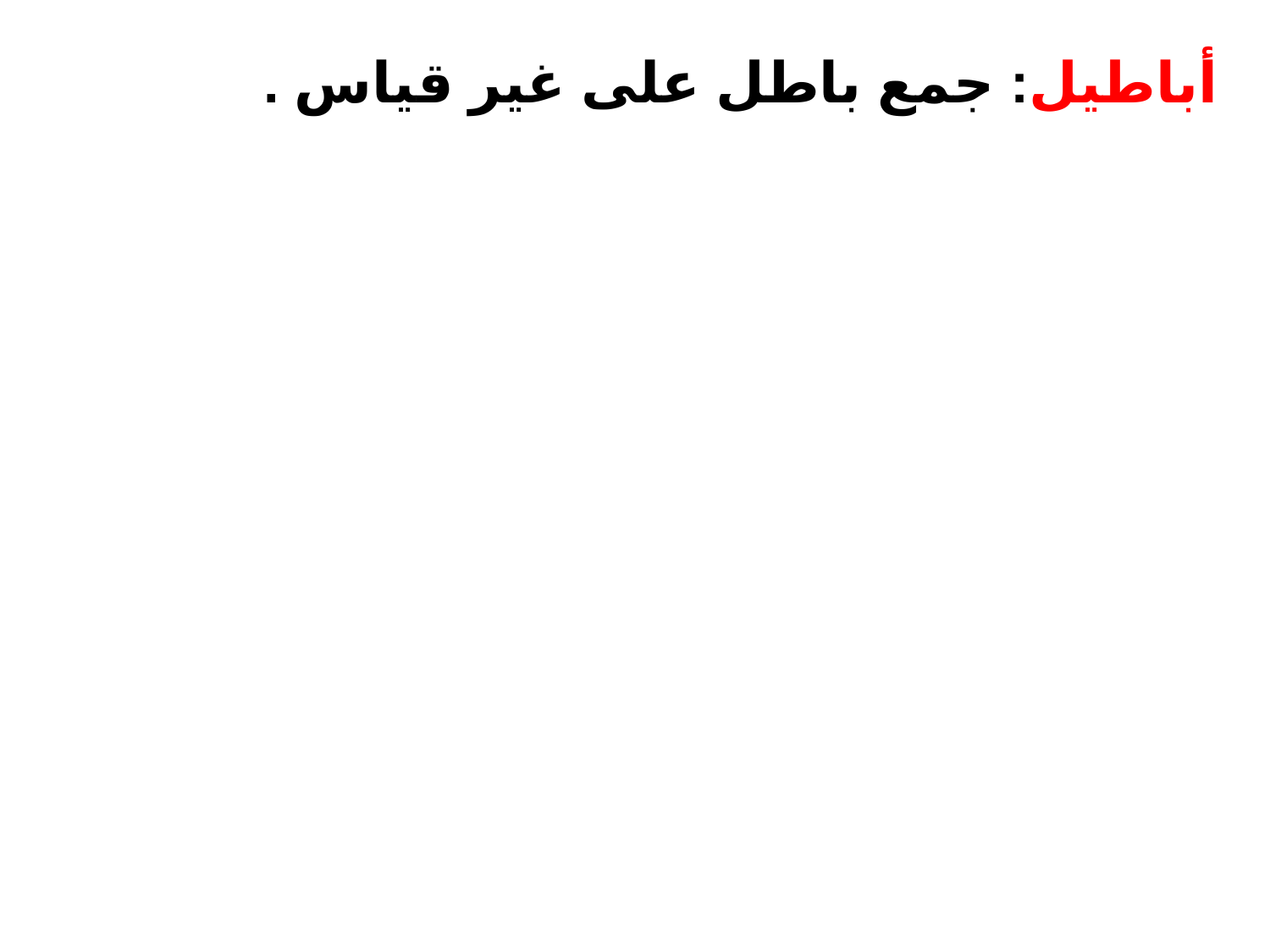

أباطيل: جمع باطل على غير قياس .